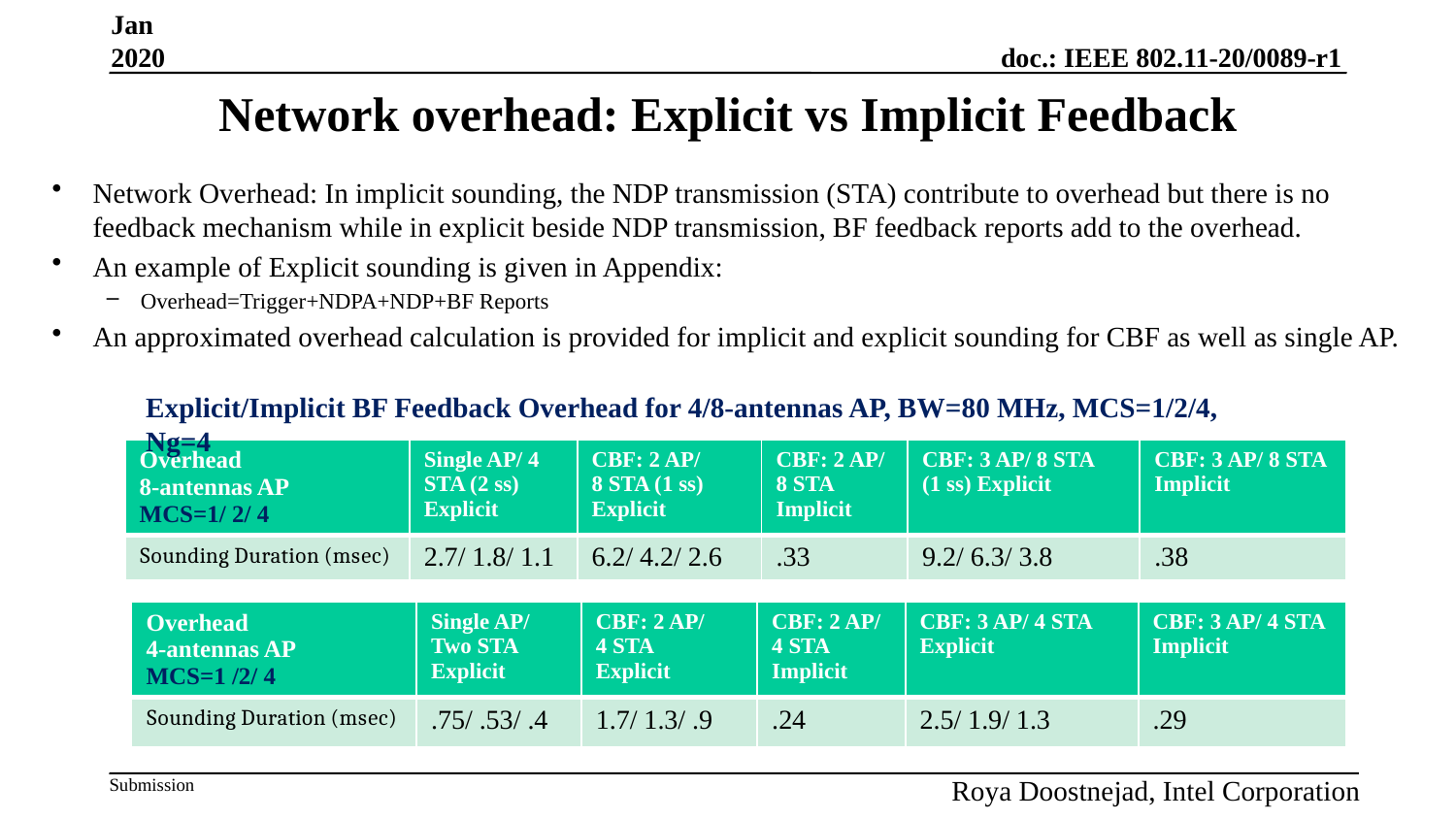

Jan 2020
# Network overhead: Explicit vs Implicit Feedback
Network Overhead: In implicit sounding, the NDP transmission (STA) contribute to overhead but there is no feedback mechanism while in explicit beside NDP transmission, BF feedback reports add to the overhead.
An example of Explicit sounding is given in Appendix:
Overhead=Trigger+NDPA+NDP+BF Reports
An approximated overhead calculation is provided for implicit and explicit sounding for CBF as well as single AP.

Explicit/Implicit BF Feedback Overhead for 4/8-antennas AP, BW=80 MHz, MCS=1/2/4, Ng=4
| Overhead 8-antennas AP MCS=1/ 2/ 4 | Single AP/ 4 STA (2 ss) Explicit | CBF: 2 AP/ 8 STA (1 ss) Explicit | CBF: 2 AP/ 8 STA Implicit | CBF: 3 AP/ 8 STA (1 ss) Explicit | CBF: 3 AP/ 8 STA Implicit |
| --- | --- | --- | --- | --- | --- |
| Sounding Duration (msec) | 2.7/ 1.8/ 1.1 | 6.2/ 4.2/ 2.6 | .33 | 9.2/ 6.3/ 3.8 | .38 |
| Overhead 4-antennas AP MCS=1 /2/ 4 | Single AP/ Two STA Explicit | CBF: 2 AP/ 4 STA Explicit | CBF: 2 AP/ 4 STA Implicit | CBF: 3 AP/ 4 STA Explicit | CBF: 3 AP/ 4 STA Implicit |
| --- | --- | --- | --- | --- | --- |
| Sounding Duration (msec) | .75/ .53/ .4 | 1.7/ 1.3/ .9 | .24 | 2.5/ 1.9/ 1.3 | .29 |
Roya Doostnejad, Intel Corporation